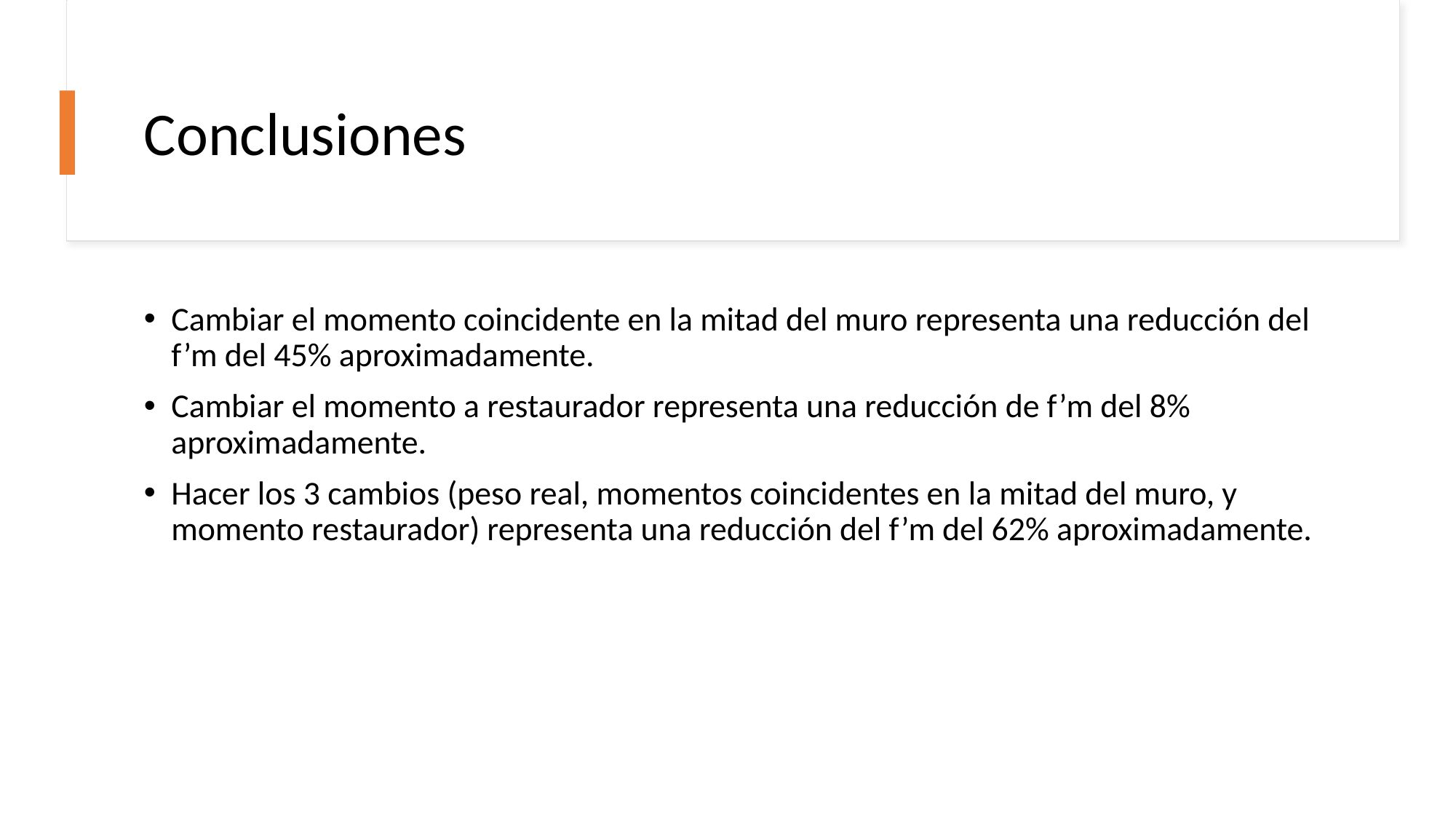

# Conclusiones

Cambiar el momento coincidente en la mitad del muro representa una reducción del f’m del 45% aproximadamente.
Cambiar el momento a restaurador representa una reducción de f’m del 8% aproximadamente.
Hacer los 3 cambios (peso real, momentos coincidentes en la mitad del muro, y momento restaurador) representa una reducción del f’m del 62% aproximadamente.